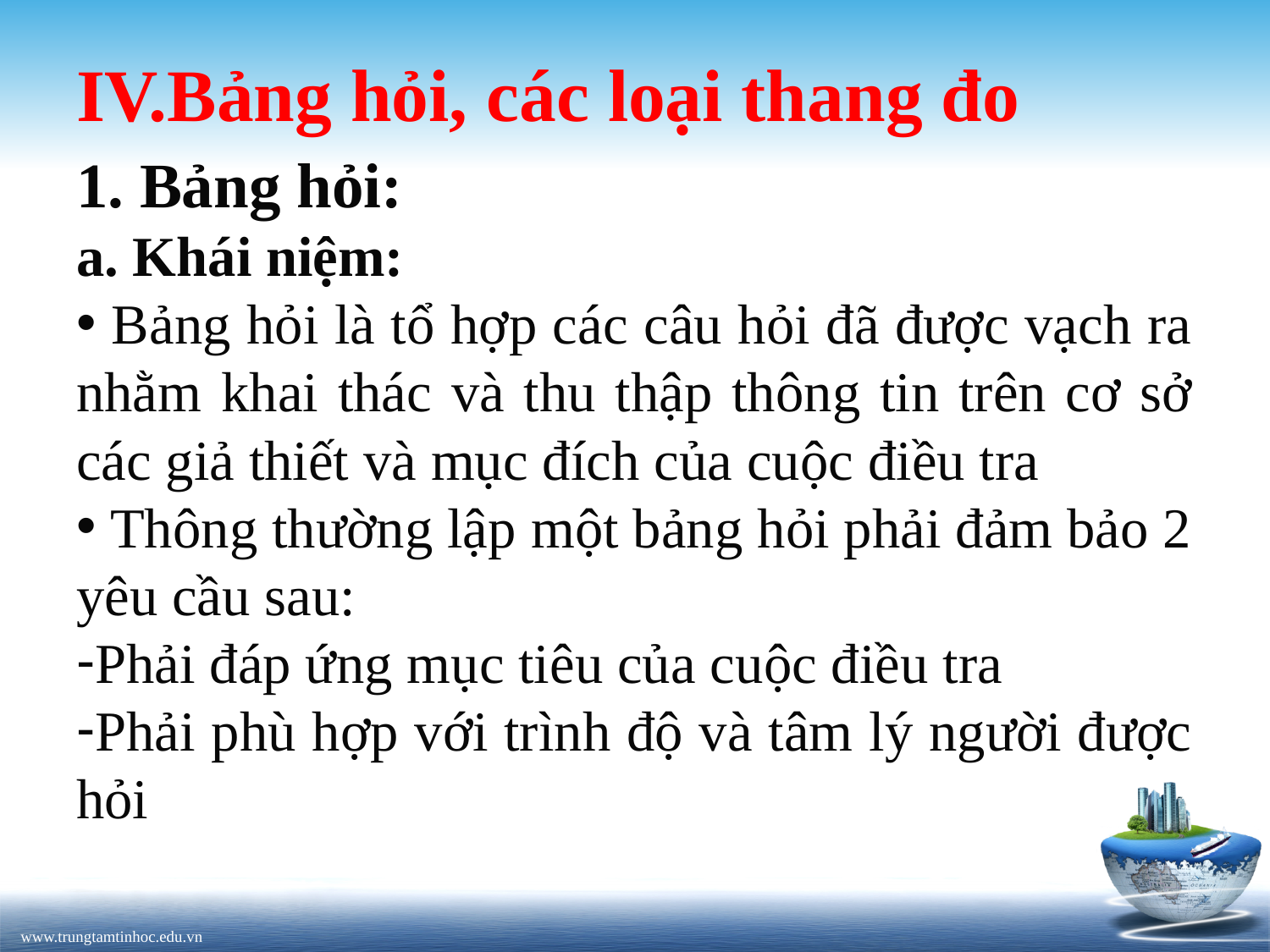

# IV.Bảng hỏi, các loại thang đo
1. Bảng hỏi:
a. Khái niệm:
 Bảng hỏi là tổ hợp các câu hỏi đã được vạch ra nhằm khai thác và thu thập thông tin trên cơ sở các giả thiết và mục đích của cuộc điều tra
 Thông thường lập một bảng hỏi phải đảm bảo 2 yêu cầu sau:
Phải đáp ứng mục tiêu của cuộc điều tra
Phải phù hợp với trình độ và tâm lý người được hỏi